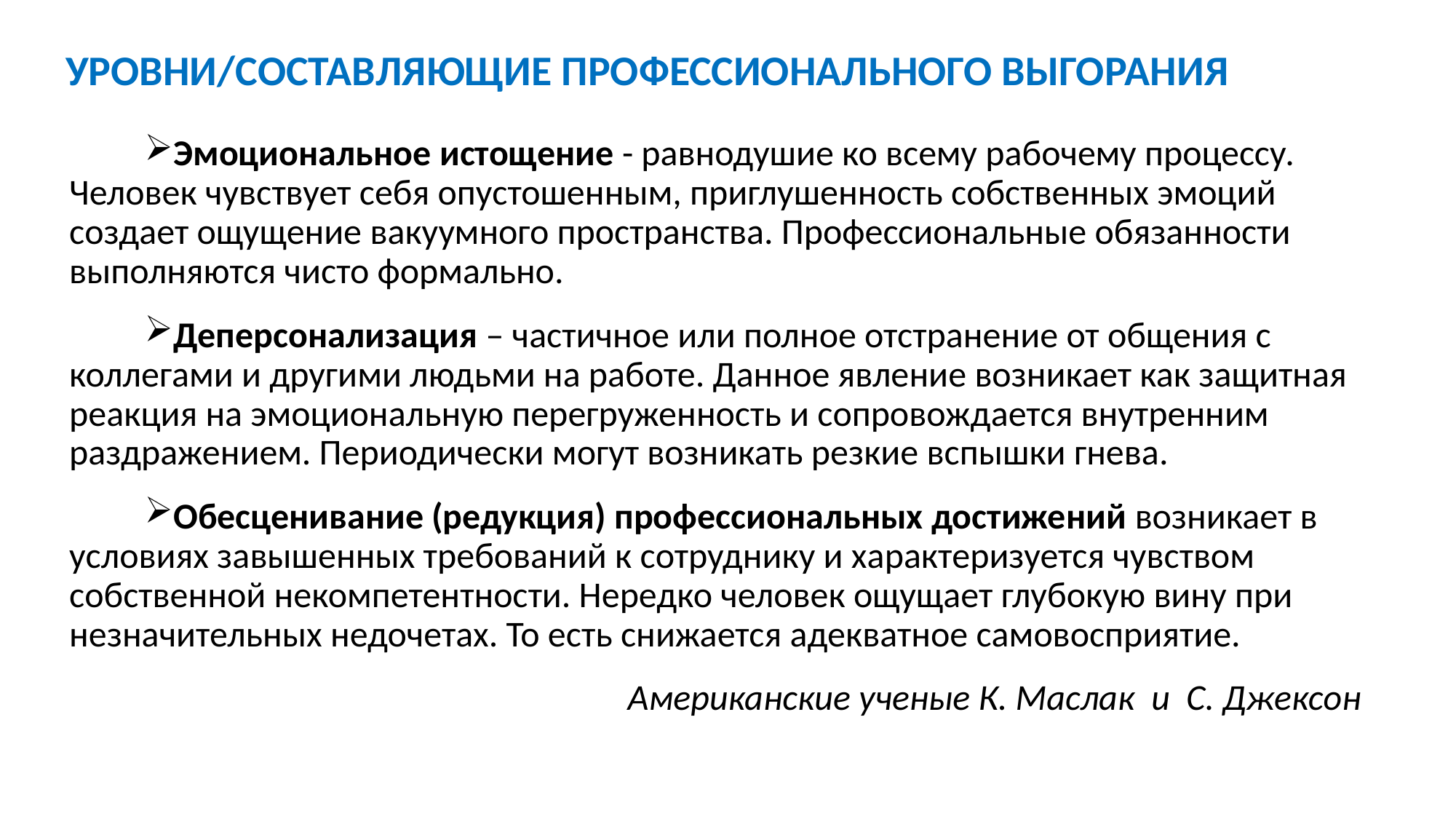

# УРОВНИ/СОСТАВЛЯЮЩИЕ ПРОФЕССИОНАЛЬНОГО ВЫГОРАНИЯ
Эмоциональное истощение - равнодушие ко всему рабочему процессу. Человек чувствует себя опустошенным, приглушенность собственных эмоций создает ощущение вакуумного пространства. Профессиональные обязанности выполняются чисто формально.
Деперсонализация – частичное или полное отстранение от общения с коллегами и другими людьми на работе. Данное явление возникает как защитная реакция на эмоциональную перегруженность и сопровождается внутренним раздражением. Периодически могут возникать резкие вспышки гнева.
Обесценивание (редукция) профессиональных достижений возникает в условиях завышенных требований к сотруднику и характеризуется чувством собственной некомпетентности. Нередко человек ощущает глубокую вину при незначительных недочетах. То есть снижается адекватное самовосприятие.
Американские ученые К. Маслак  и  С. Джексон